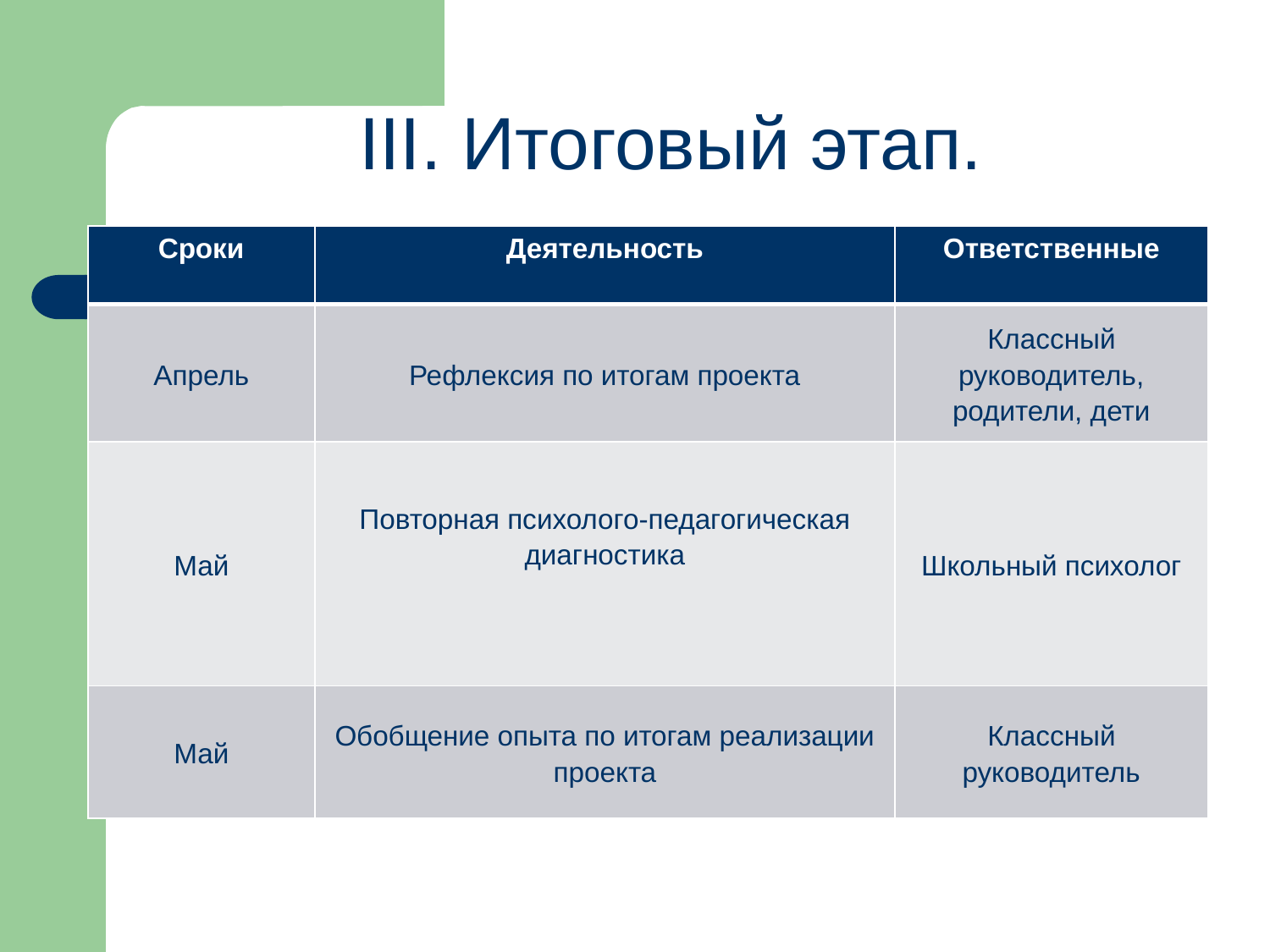

#
III. Итоговый этап.
| Сроки | Деятельность | Ответственные |
| --- | --- | --- |
| Апрель | Рефлексия по итогам проекта | Классный руководитель, родители, дети |
| Май | Повторная психолого-педагогическая диагностика | Школьный психолог |
| Май | Обобщение опыта по итогам реализации проекта | Классный руководитель |